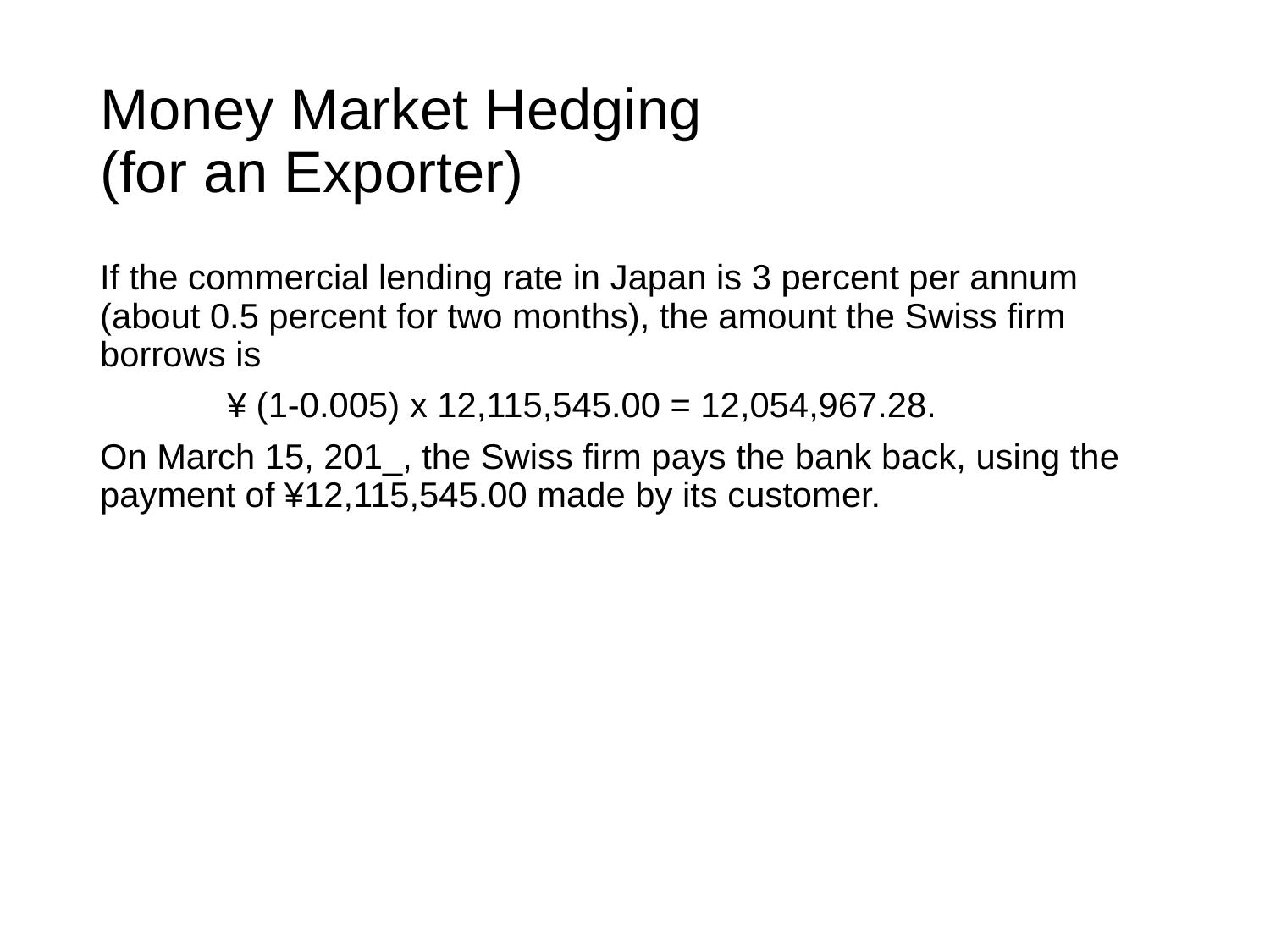

# Money Market Hedging (for an Exporter)
If the commercial lending rate in Japan is 3 percent per annum (about 0.5 percent for two months), the amount the Swiss firm borrows is
	¥ (1-0.005) x 12,115,545.00 = 12,054,967.28.
On March 15, 201_, the Swiss firm pays the bank back, using the payment of ¥12,115,545.00 made by its customer.